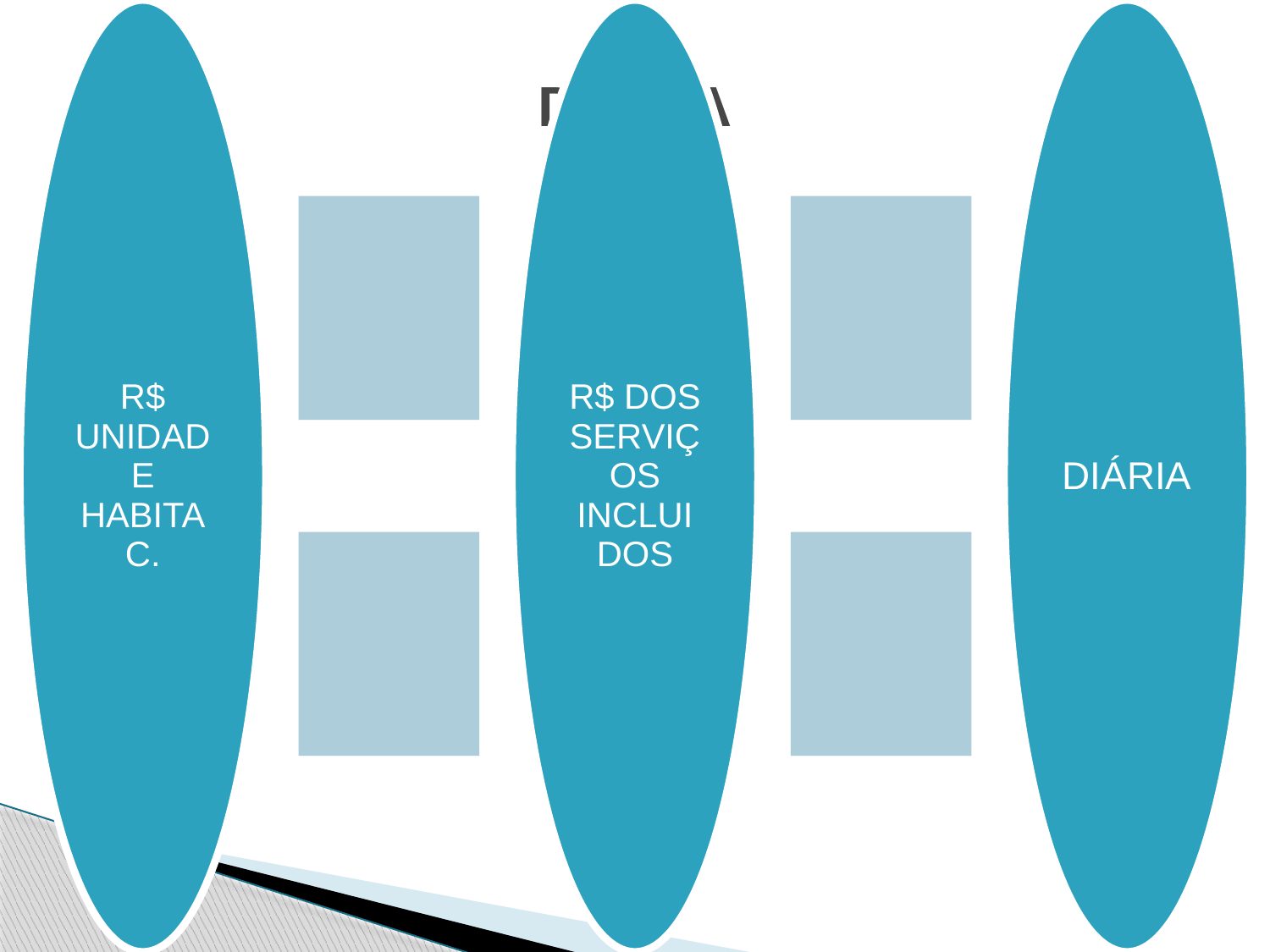

R$ DOS SERVIÇOS INCLUIDOS
DIÁRIA
R$ UNIDADE HABITAC.
# DIÁRIA